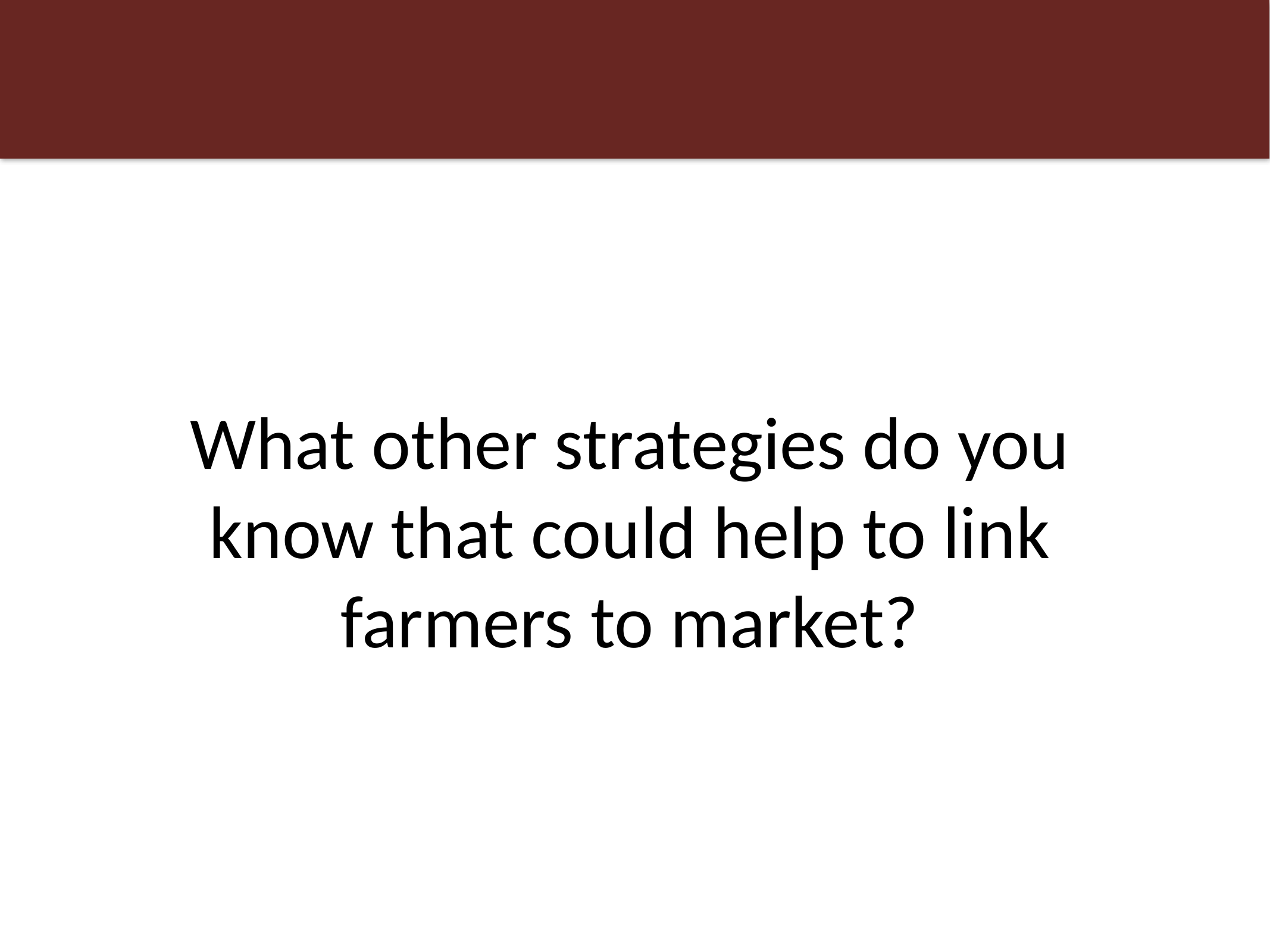

What other strategies do you know that could help to link farmers to market?